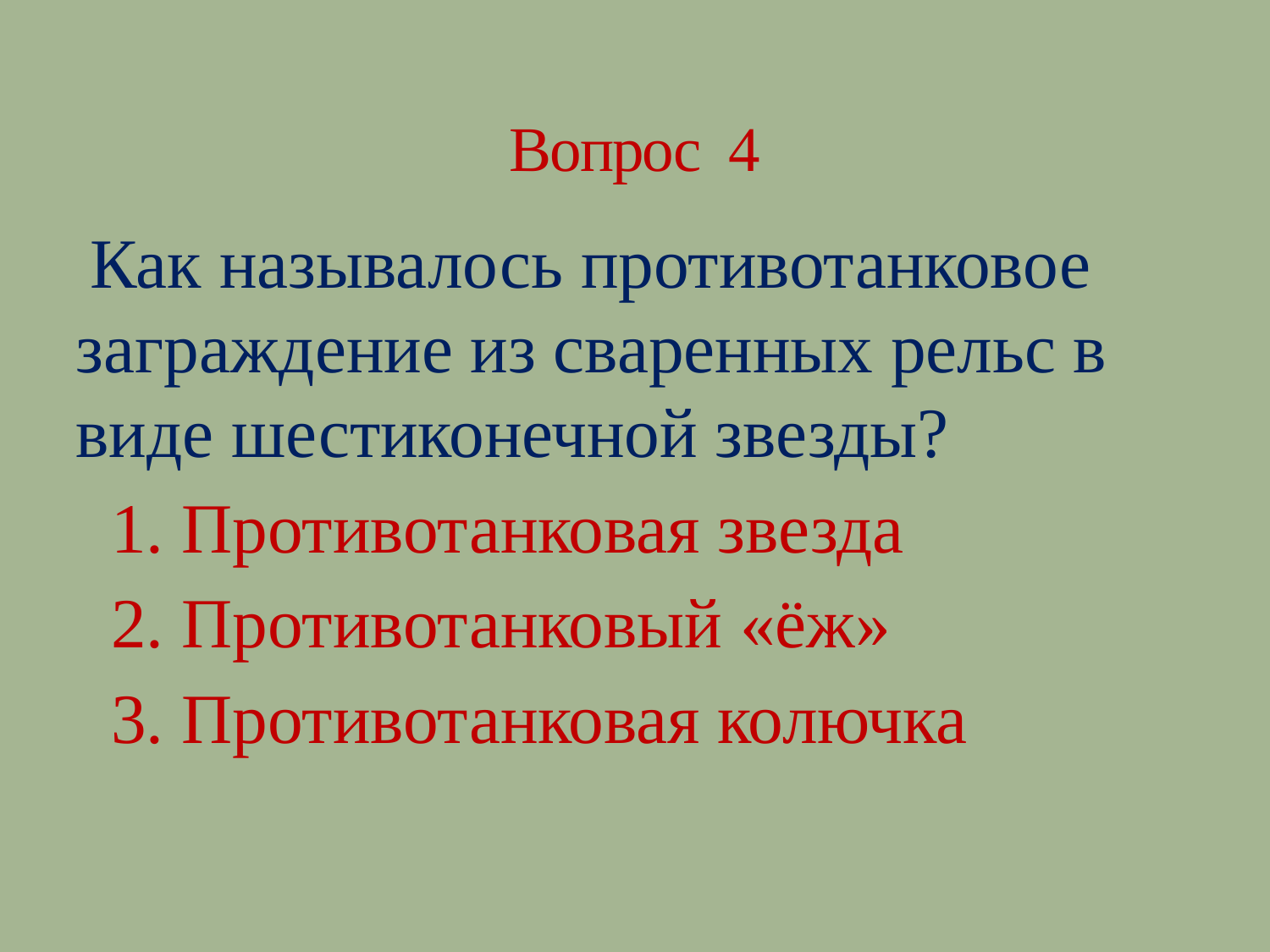

# Вопрос  4
 Как называлось противотанковое  заграждение из сваренных рельс в виде шестиконечной звезды?
  1. Противотанковая звезда
  2. Противотанковый «ёж»
  3. Противотанковая колючка